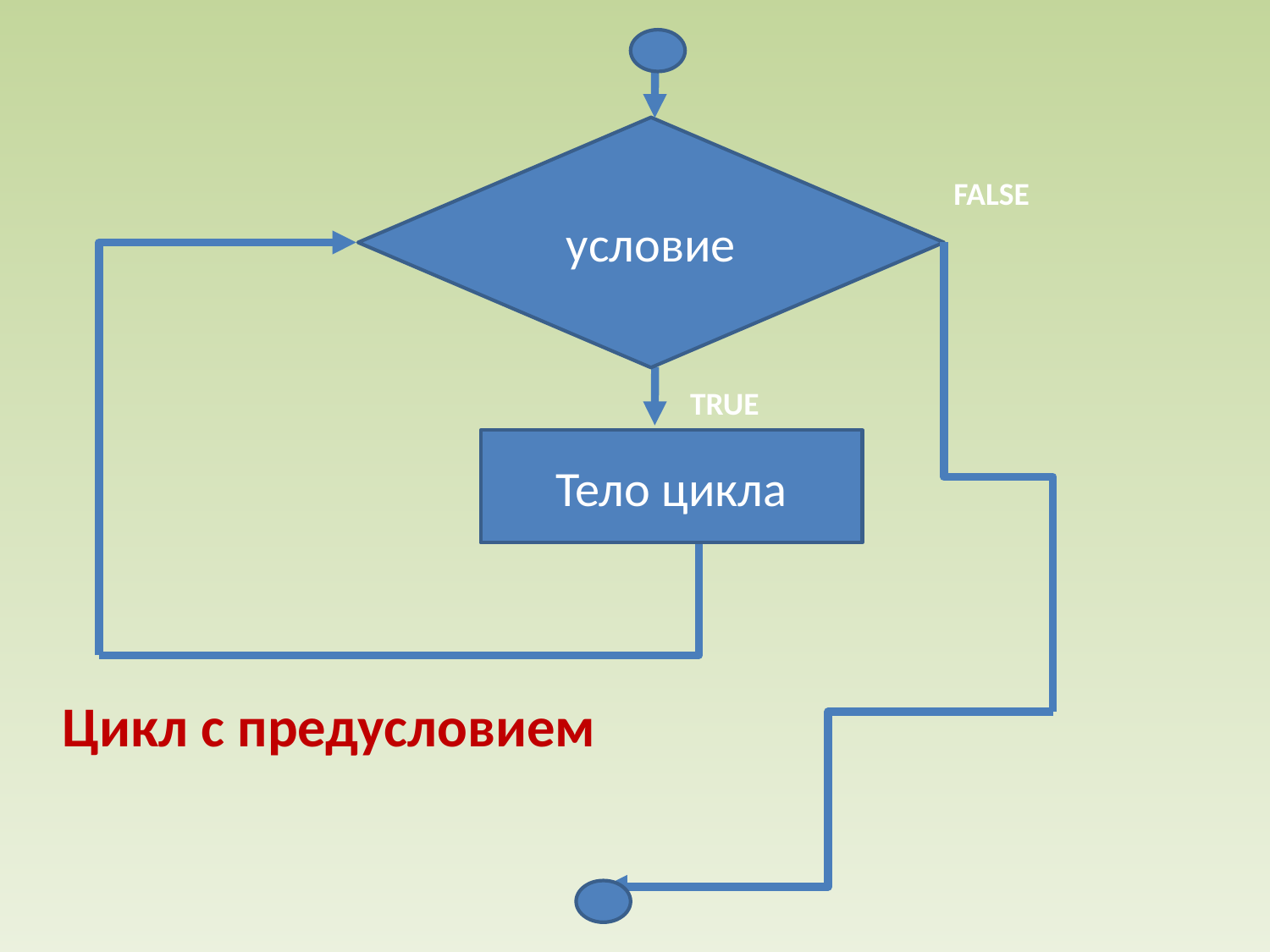

условие
FALSE
TRUE
Тело цикла

Цикл с предусловием